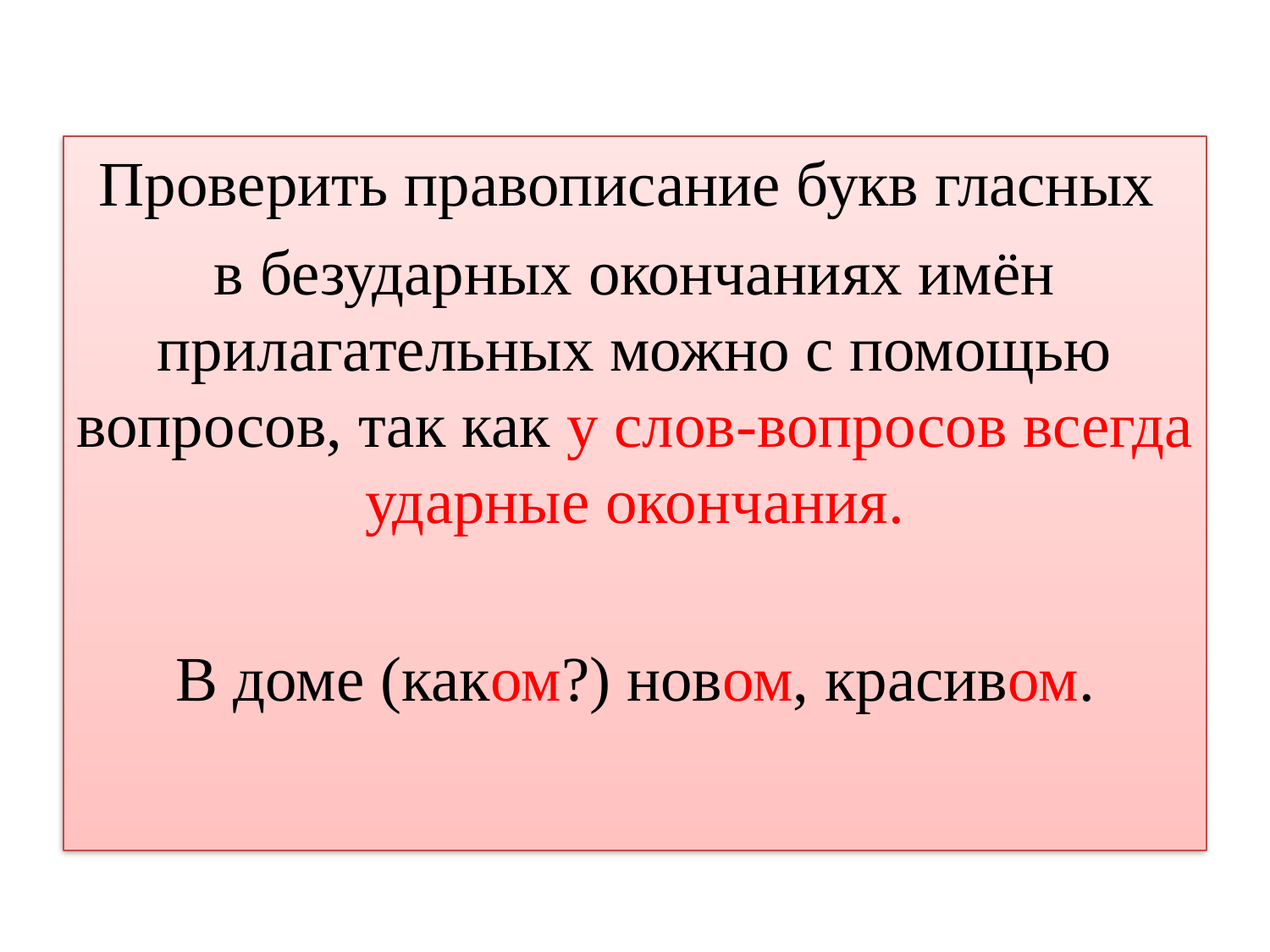

#
Проверить правописание букв гласных
в безударных окончаниях имён прилагательных можно с помощью вопросов, так как у слов-вопросов всегда ударные окончания.

В доме (каком?) новом, красивом.